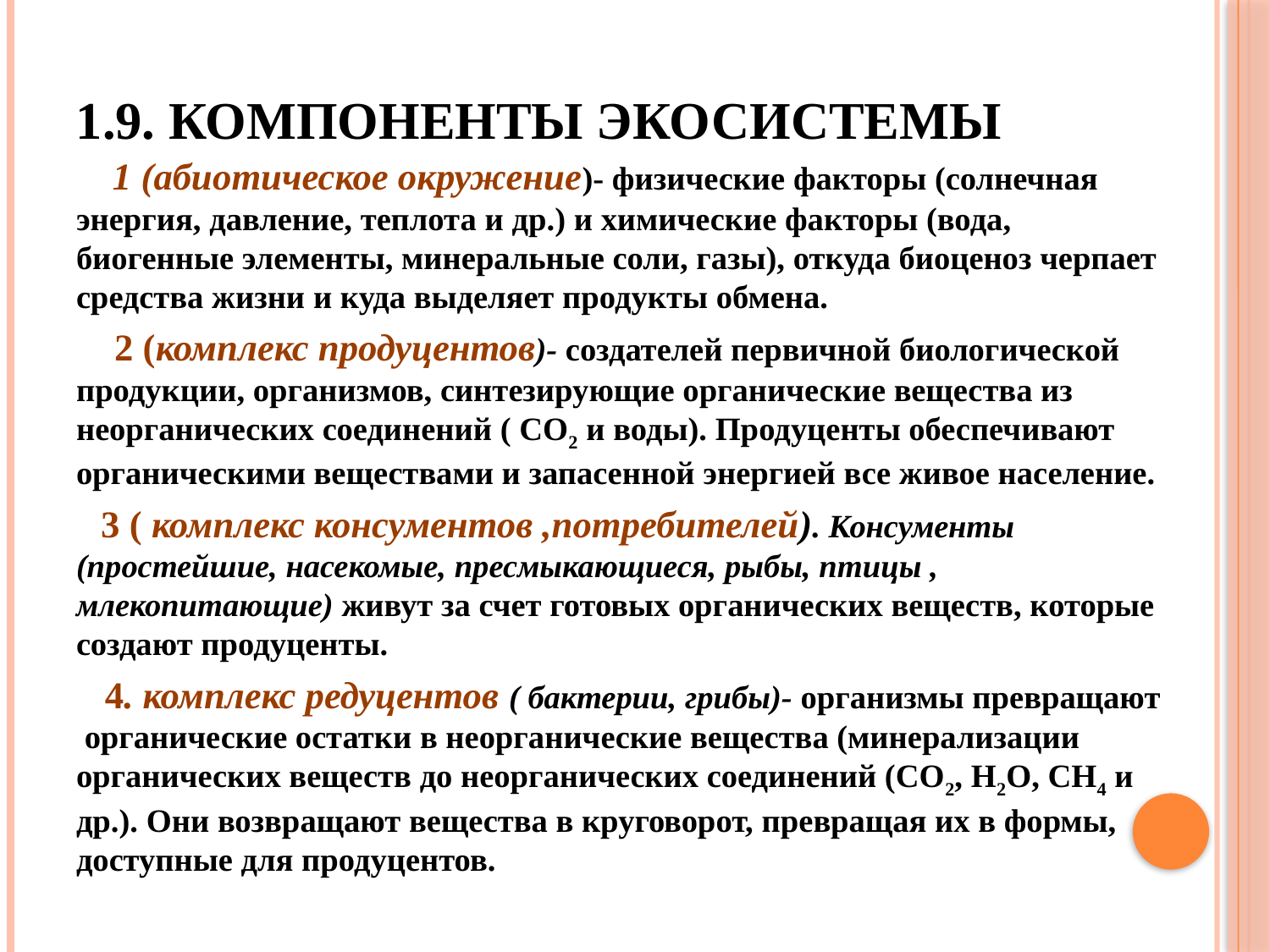

# 1.9. компоненты экосистемы
    1 (абиотическое окружение)- физические факторы (солнечная энергия, давление, теплота и др.) и химические факторы (вода, биогенные элементы, минеральные соли, газы), откуда биоценоз черпает средства жизни и куда выделяет продукты обмена.
    2 (комплекс продуцентов)- создателей первичной биологической продукции, организмов, синтезирующие органические вещества из неорганических соединений ( СО2 и воды). Продуценты обеспечивают органическими веществами и запасенной энергией все живое население.
   3 ( комплекс консументов ,потребителей). Консументы (простейшие, насекомые, пресмыкающиеся, рыбы, птицы , млекопитающие) живут за счет готовых органических веществ, которые создают продуценты.
   4. комплекс редуцентов ( бактерии, грибы)- организмы превращают  органические остатки в неорганические вещества (минерализации органических веществ до неорганических соединений (CO2, H2O, СН4 и др.). Они возвращают вещества в круговорот, превращая их в формы, доступные для продуцентов.